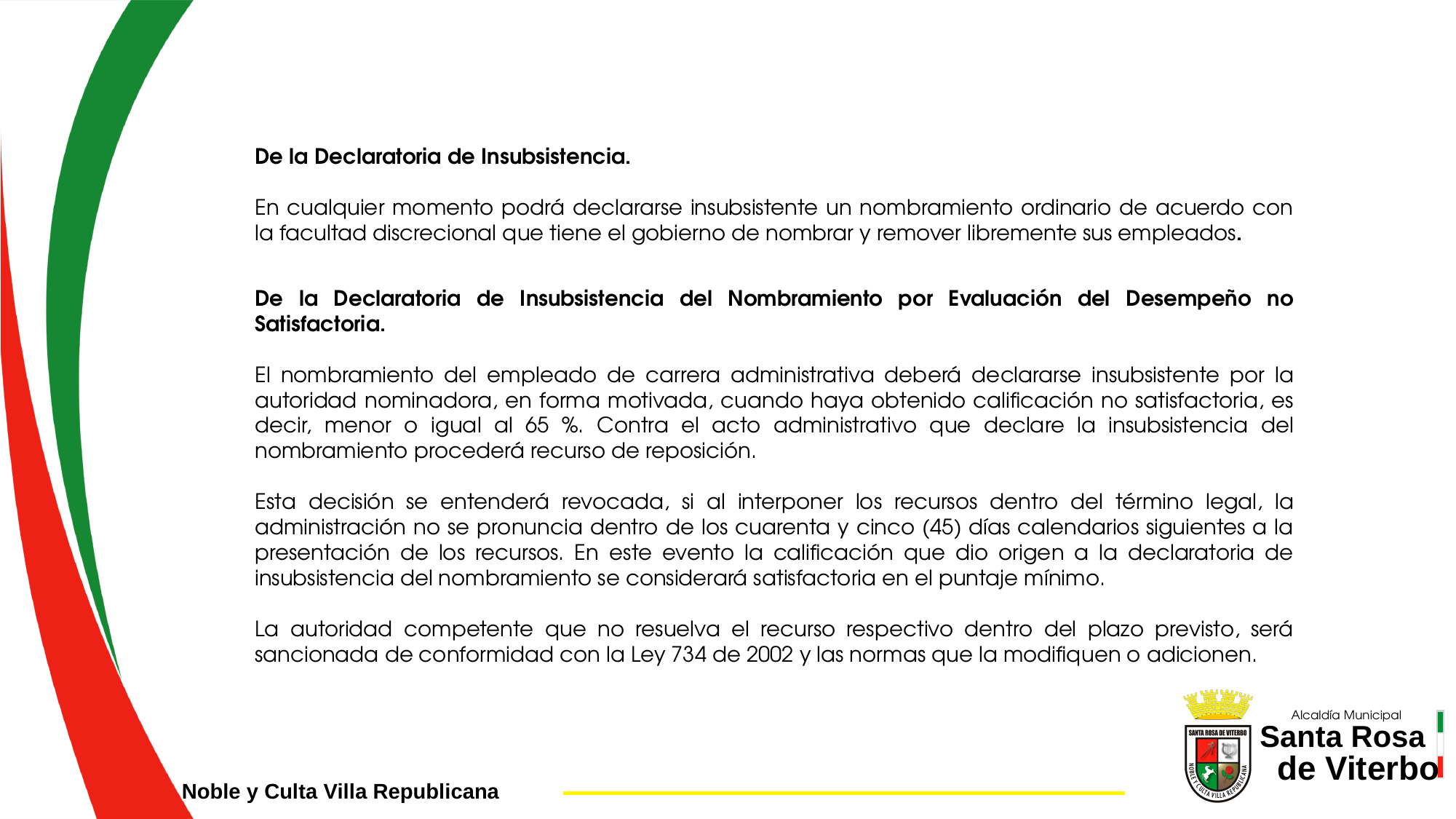

De la Declaratoria de Insubsistencia.

En cualquier momento podrá declararse insubsistente un nombramiento ordinario de acuerdo con la facultad discrecional que tiene el gobierno de nombrar y remover libremente sus empleados.
De la Declaratoria de Insubsistencia del Nombramiento por Evaluación del Desempeño no Satisfactoria.

El nombramiento del empleado de carrera administrativa deberá declararse insubsistente por la autoridad nominadora, en forma motivada, cuando haya obtenido calificación no satisfactoria, es decir, menor o igual al 65 %. Contra el acto administrativo que declare la insubsistencia del nombramiento procederá recurso de reposición.

Esta decisión se entenderá revocada, si al interponer los recursos dentro del término legal, la administración no se pronuncia dentro de los cuarenta y cinco (45) días calendarios siguientes a la presentación de los recursos. En este evento la calificación que dio origen a la declaratoria de insubsistencia del nombramiento se considerará satisfactoria en el puntaje mínimo.

La autoridad competente que no resuelva el recurso respectivo dentro del plazo previsto, será sancionada de conformidad con la Ley 734 de 2002 y las normas que la modifiquen o adicionen.